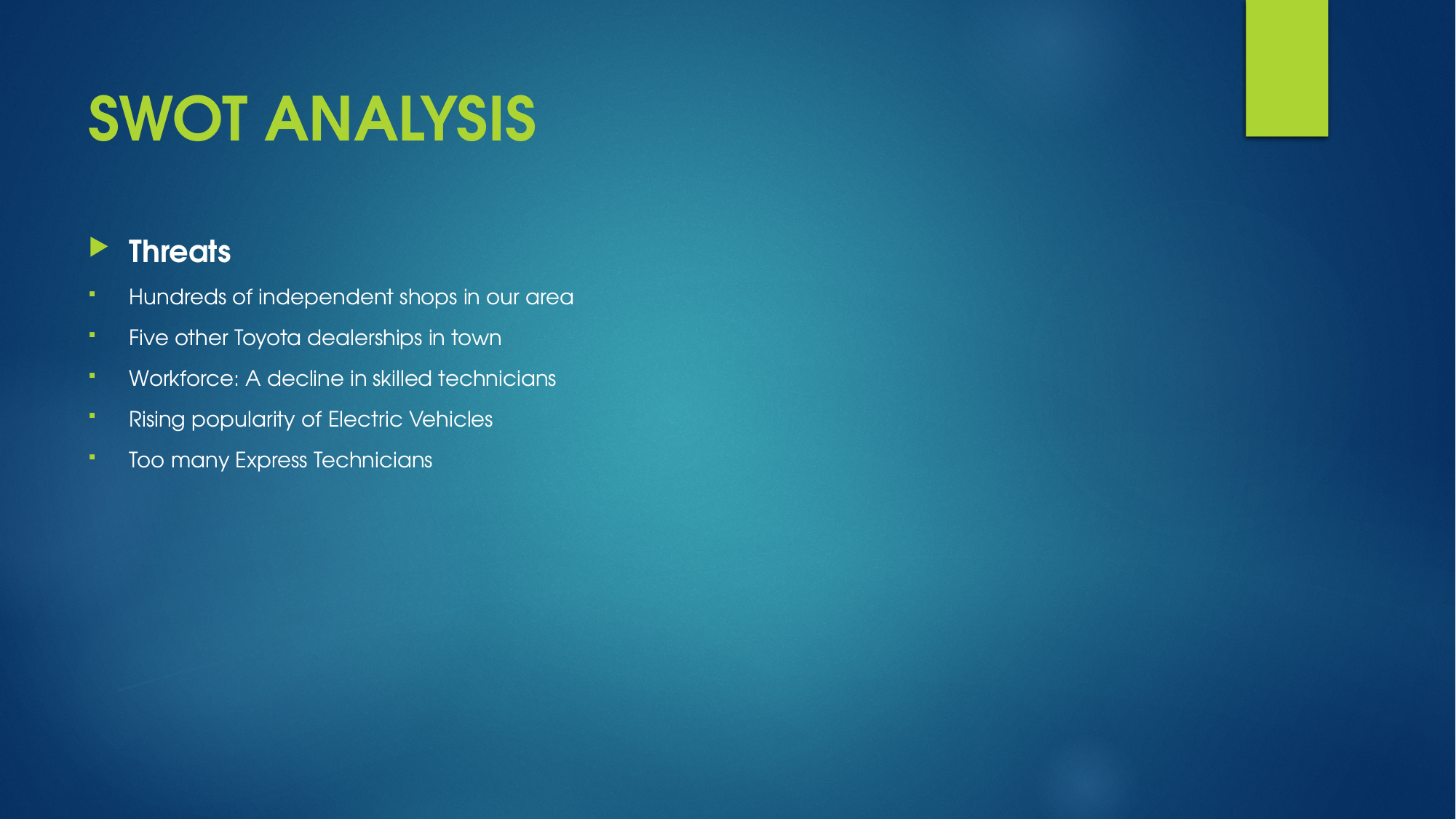

# SWOT ANALYSIS
Threats
Hundreds of independent shops in our area
Five other Toyota dealerships in town
Workforce: A decline in skilled technicians
Rising popularity of Electric Vehicles
Too many Express Technicians